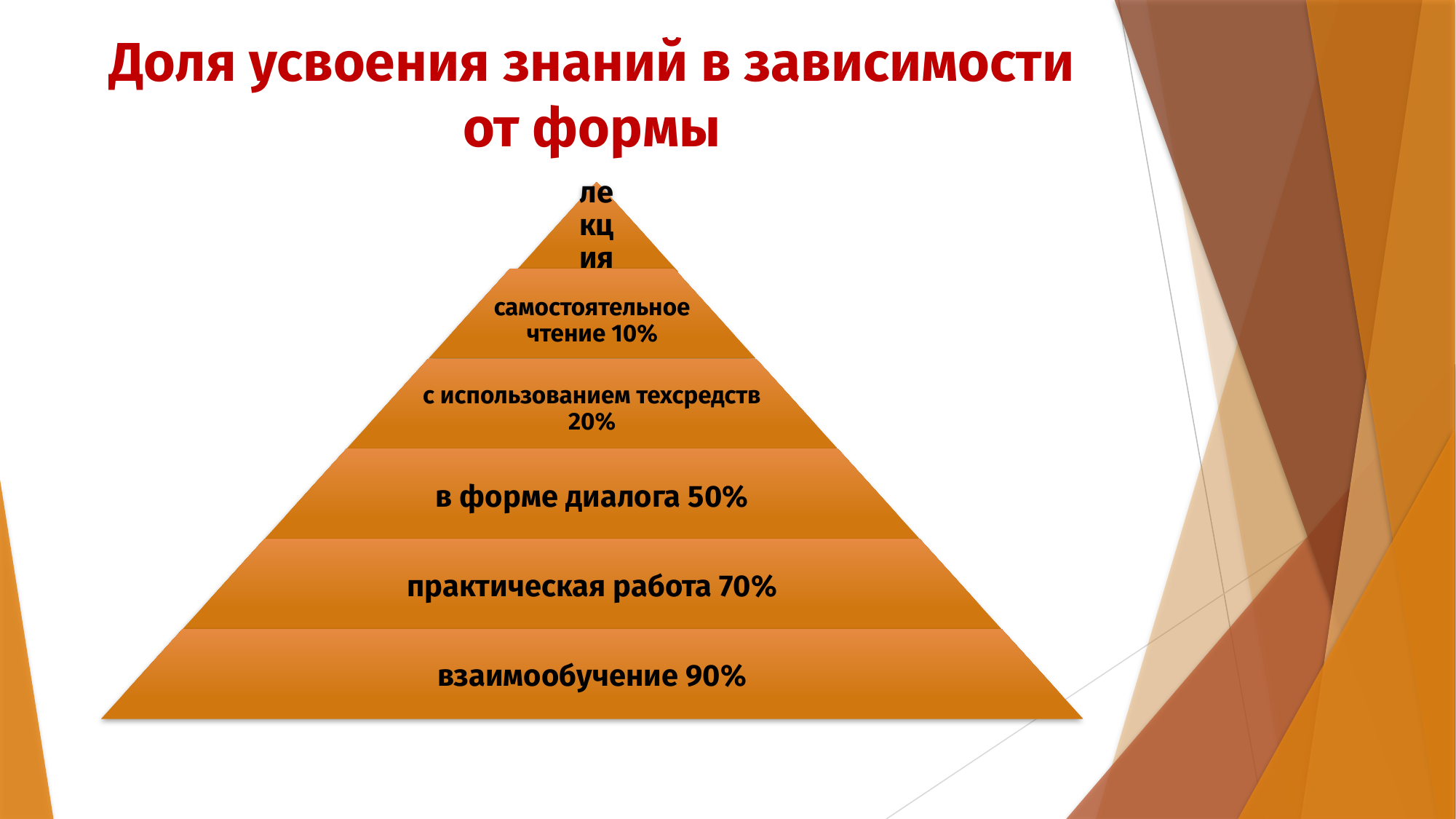

Доля усвоения знаний в зависимости от формы
лекция 5%
самостоятельное чтение 10%
с использованием техсредств 20%
в форме диалога 50%
практическая работа 70%
взаимообучение 90%